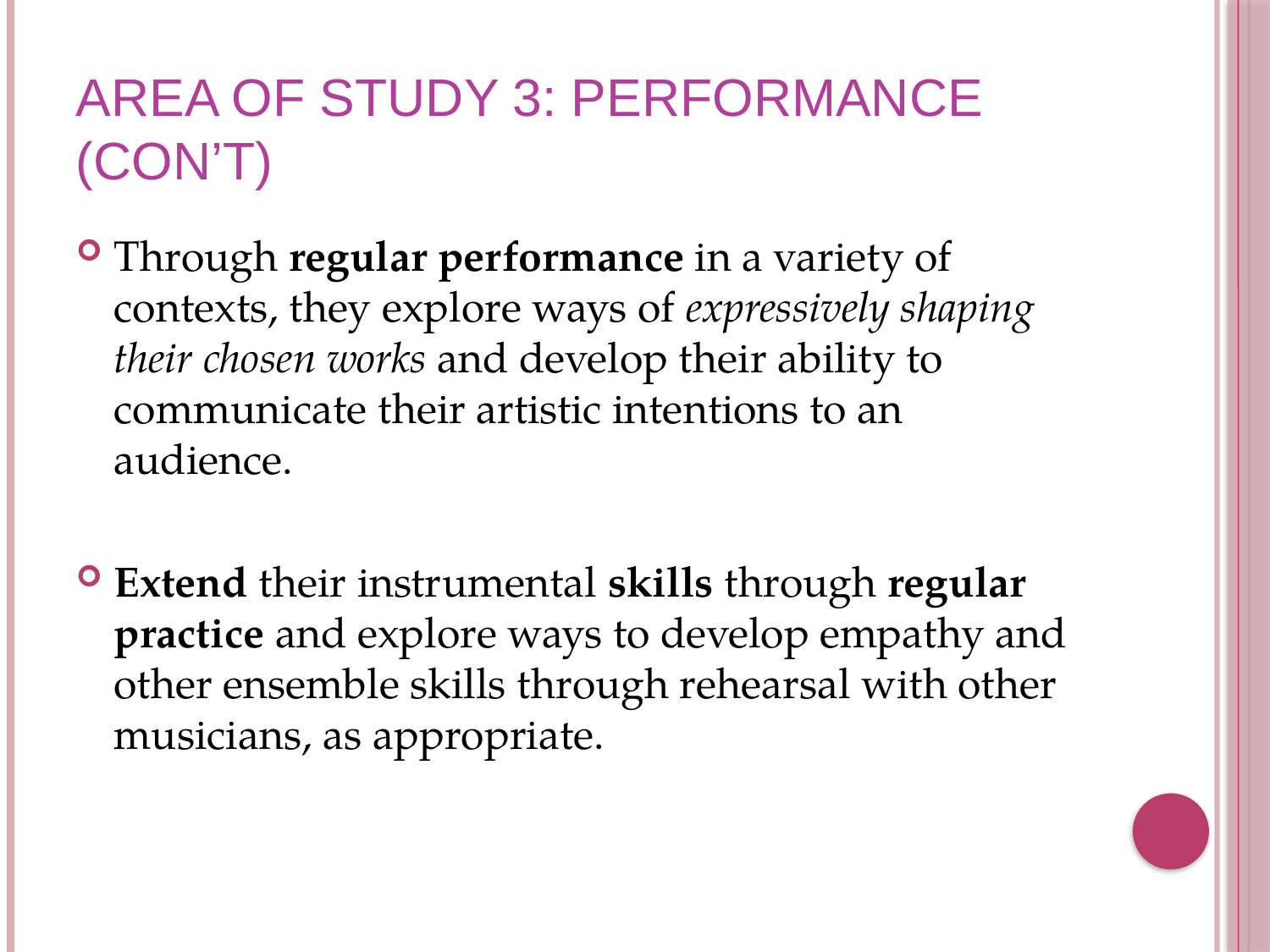

# Area of Study 3: Performance (con’t)
Through regular performance in a variety of contexts, they explore ways of expressively shaping their chosen works and develop their ability to communicate their artistic intentions to an audience.

Extend their instrumental skills through regular practice and explore ways to develop empathy and other ensemble skills through rehearsal with other musicians, as appropriate.